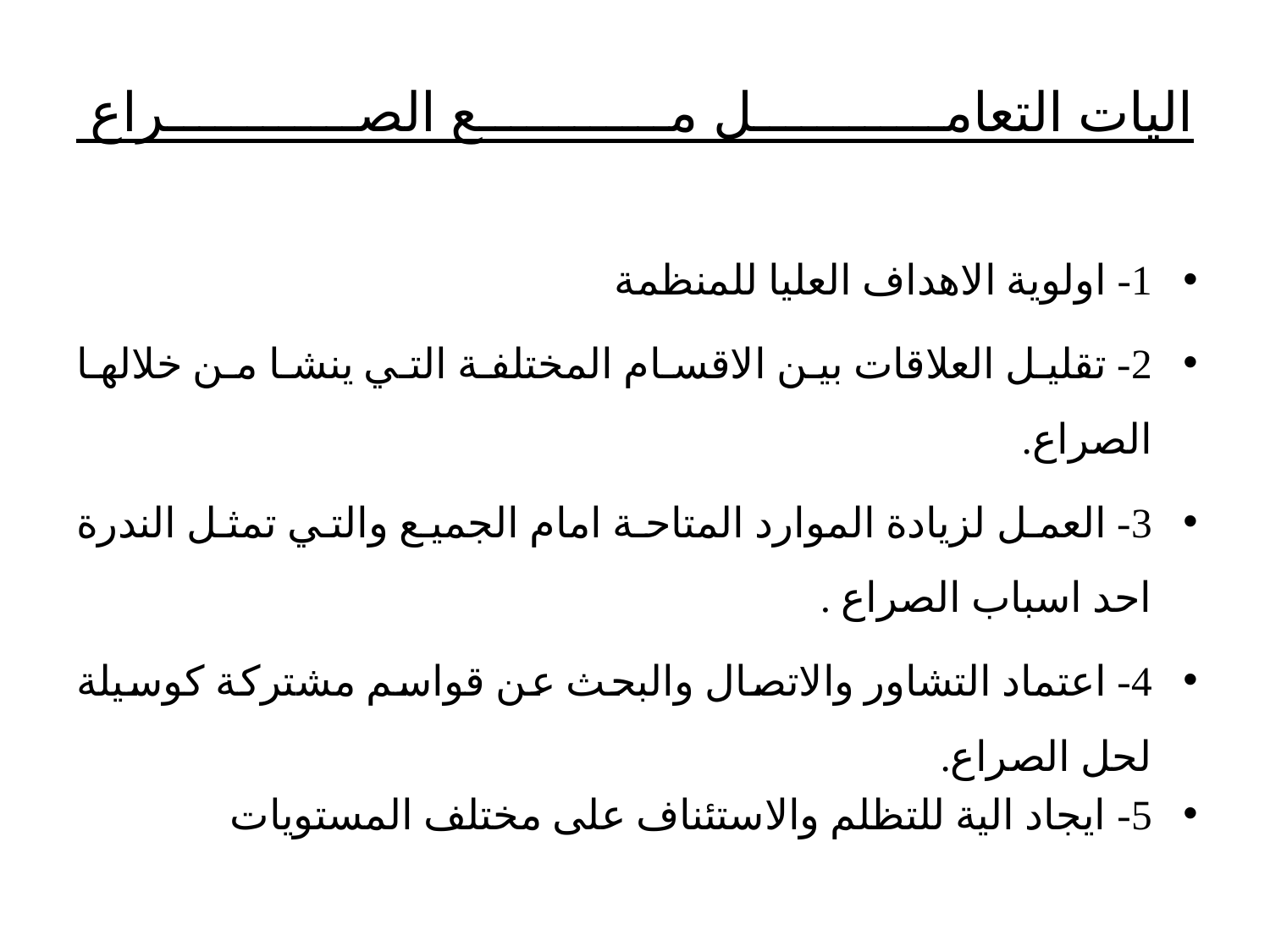

# اليات التعامل مع الصراع
1- اولوية الاهداف العليا للمنظمة
2- تقليل العلاقات بين الاقسام المختلفة التي ينشا من خلالها الصراع.
3- العمل لزيادة الموارد المتاحة امام الجميع والتي تمثل الندرة احد اسباب الصراع .
4- اعتماد التشاور والاتصال والبحث عن قواسم مشتركة كوسيلة لحل الصراع.
5- ايجاد الية للتظلم والاستئناف على مختلف المستويات